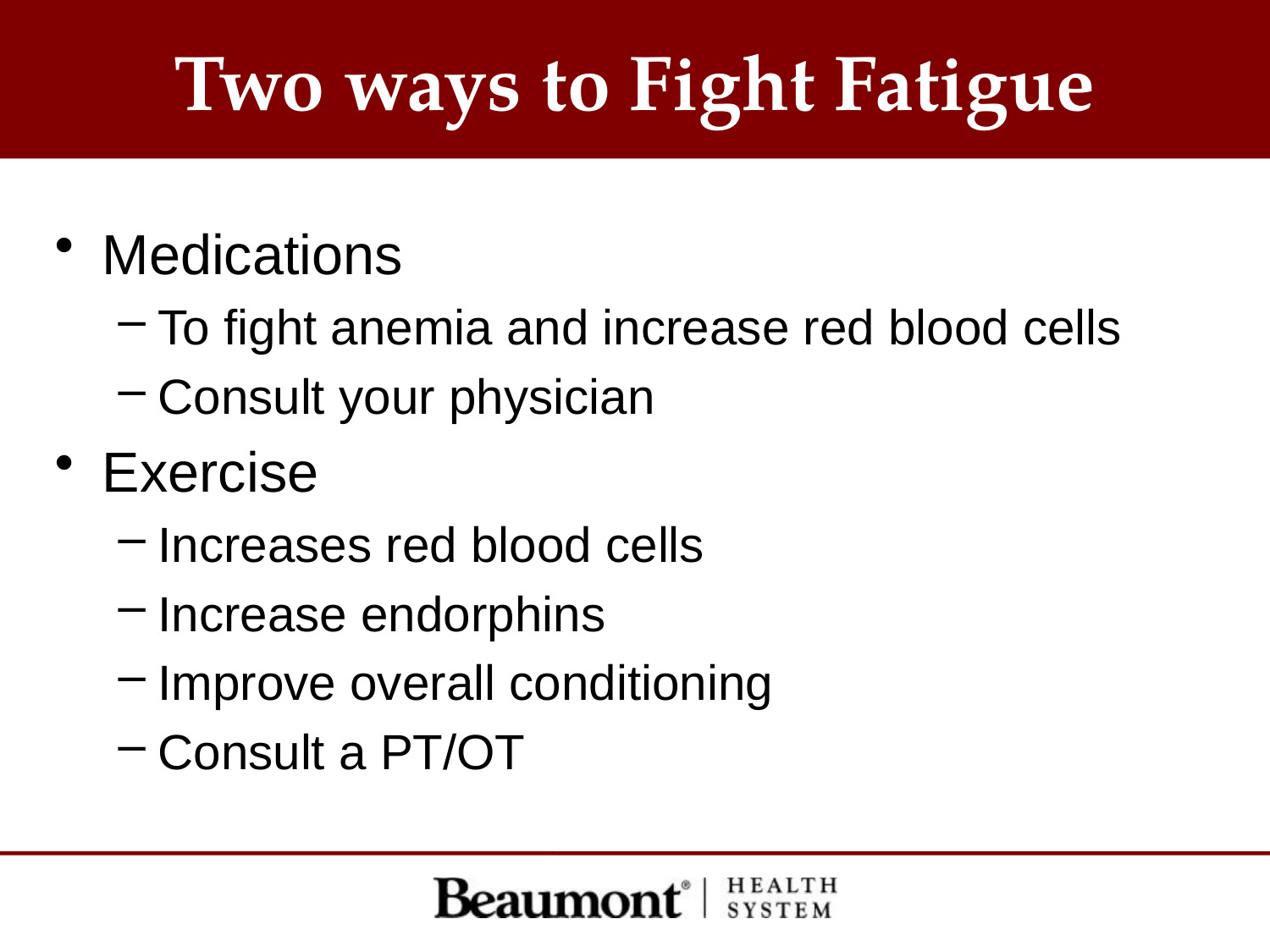

# Two ways to Fight Fatigue
Medications
To fight anemia and increase red blood cells
Consult your physician
Exercise
Increases red blood cells
Increase endorphins
Improve overall conditioning
Consult a PT/OT